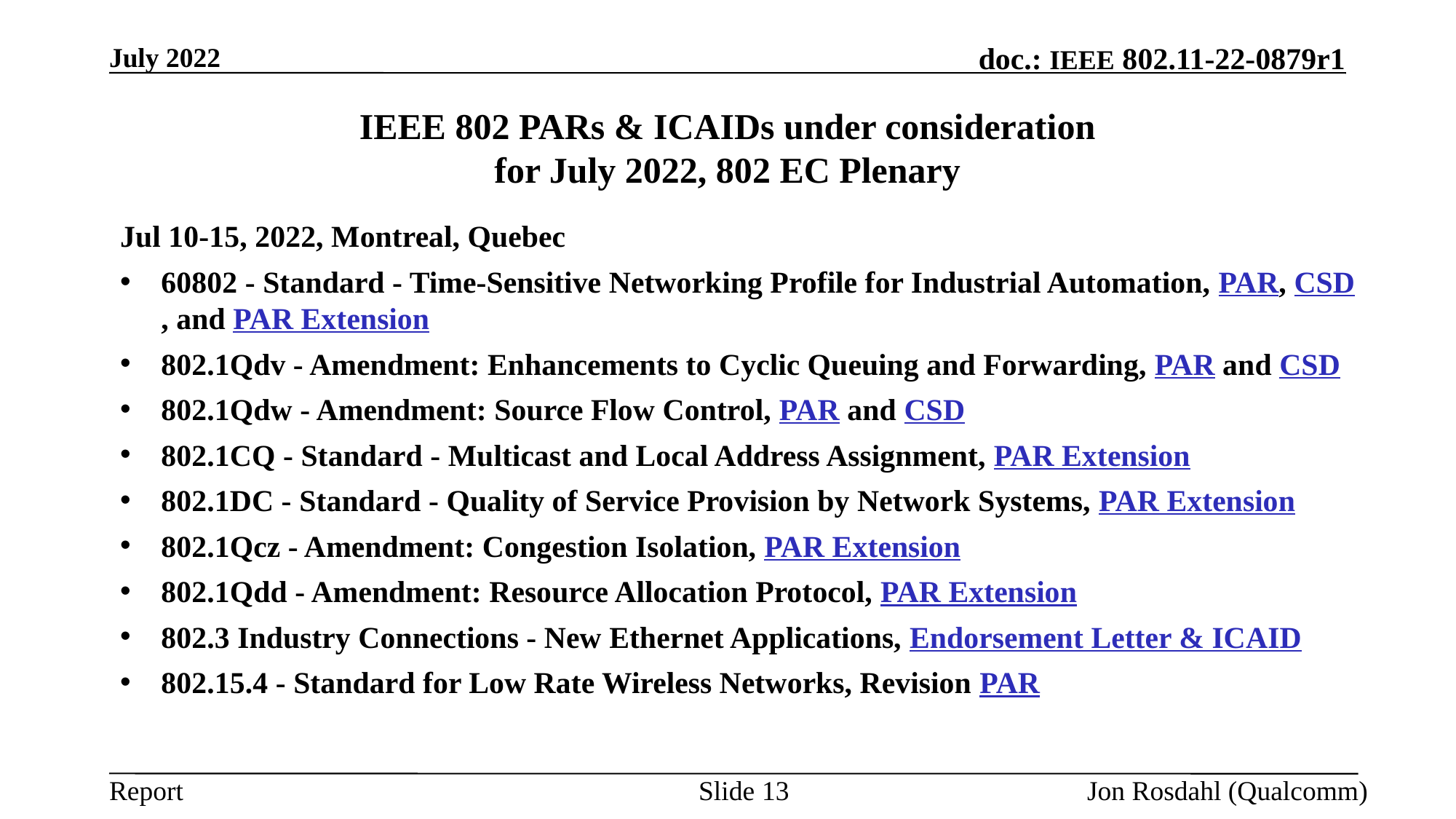

July 2022
# IEEE 802 PARs & ICAIDs under consideration for July 2022, 802 EC Plenary
Jul 10-15, 2022, Montreal, Quebec
60802 - Standard - Time-Sensitive Networking Profile for Industrial Automation, PAR, CSD, and PAR Extension
802.1Qdv - Amendment: Enhancements to Cyclic Queuing and Forwarding, PAR and CSD
802.1Qdw - Amendment: Source Flow Control, PAR and CSD
802.1CQ - Standard - Multicast and Local Address Assignment, PAR Extension
802.1DC - Standard - Quality of Service Provision by Network Systems, PAR Extension
802.1Qcz - Amendment: Congestion Isolation, PAR Extension
802.1Qdd - Amendment: Resource Allocation Protocol, PAR Extension
802.3 Industry Connections - New Ethernet Applications, Endorsement Letter & ICAID
802.15.4 - Standard for Low Rate Wireless Networks, Revision PAR
Slide 13
Jon Rosdahl (Qualcomm)